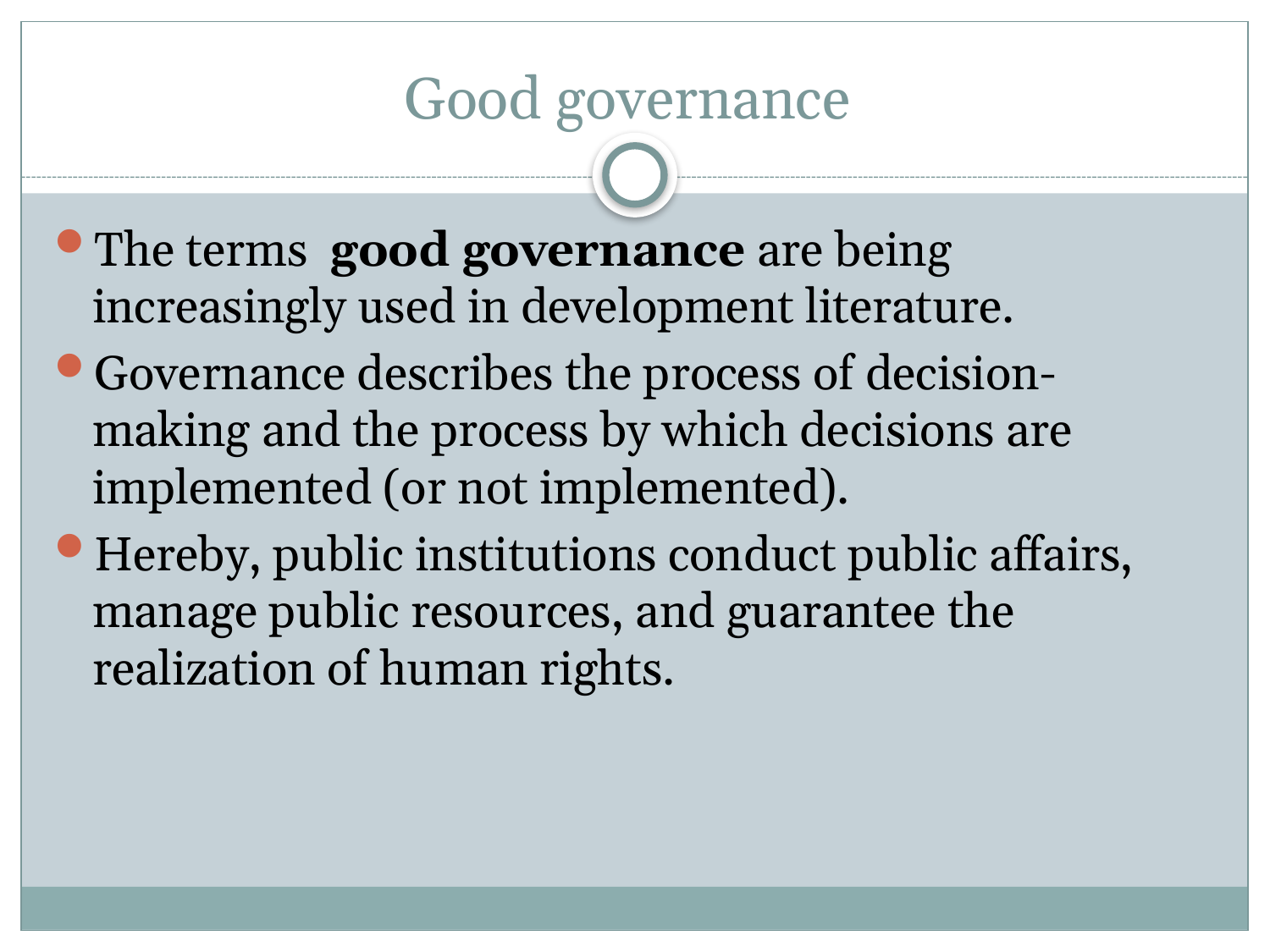

# Good governance
The terms  good governance are being increasingly used in development literature.
Governance describes the process of decision-making and the process by which decisions are implemented (or not implemented).
Hereby, public institutions conduct public affairs, manage public resources, and guarantee the realization of human rights.